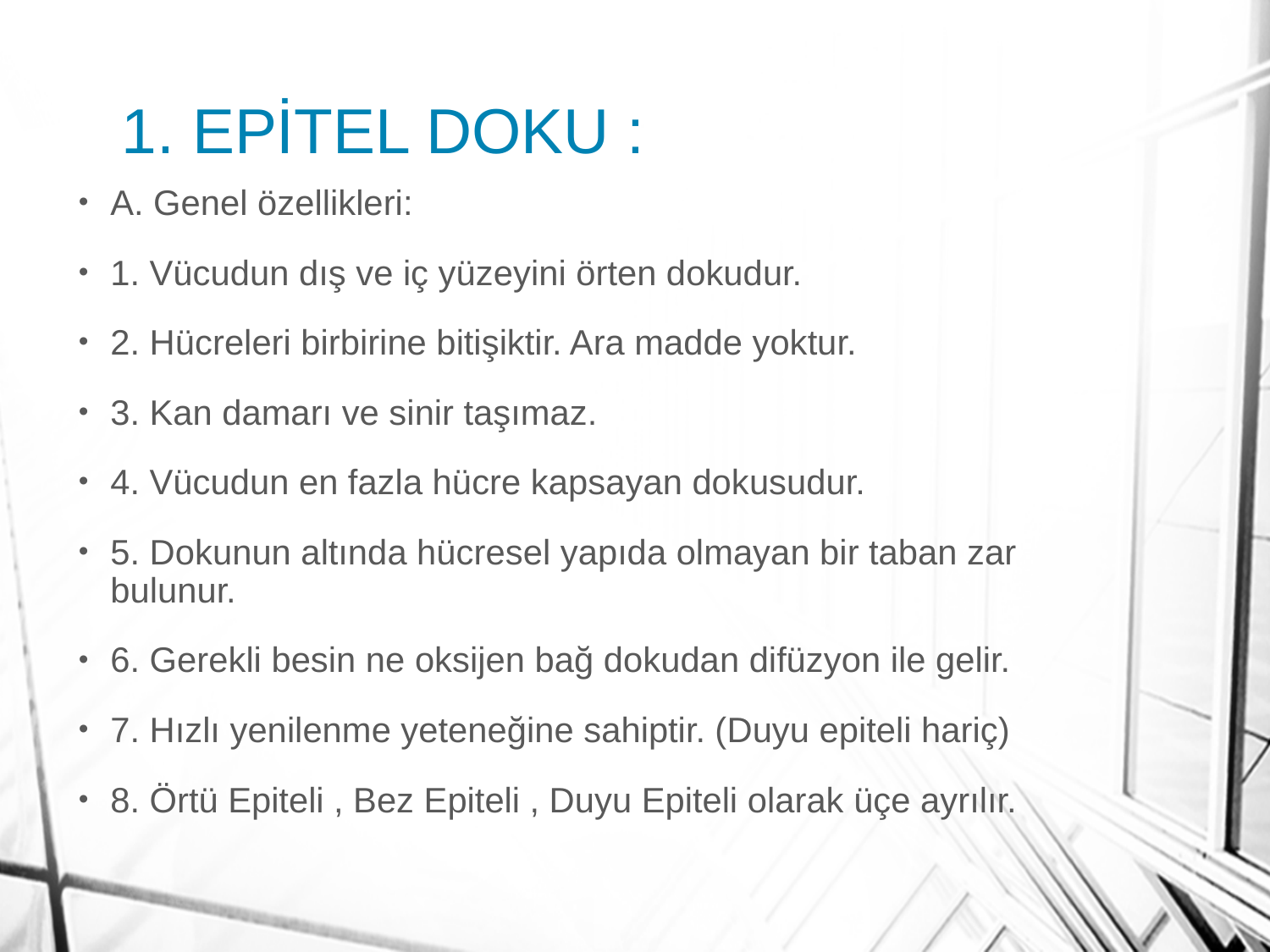

# 1. EPİTEL DOKU :
A. Genel özellikleri:
1. Vücudun dış ve iç yüzeyini örten dokudur.
2. Hücreleri birbirine bitişiktir. Ara madde yoktur.
3. Kan damarı ve sinir taşımaz.
4. Vücudun en fazla hücre kapsayan dokusudur.
5. Dokunun altında hücresel yapıda olmayan bir taban zar bulunur.
6. Gerekli besin ne oksijen bağ dokudan difüzyon ile gelir.
7. Hızlı yenilenme yeteneğine sahiptir. (Duyu epiteli hariç)
8. Örtü Epiteli , Bez Epiteli , Duyu Epiteli olarak üçe ayrılır.